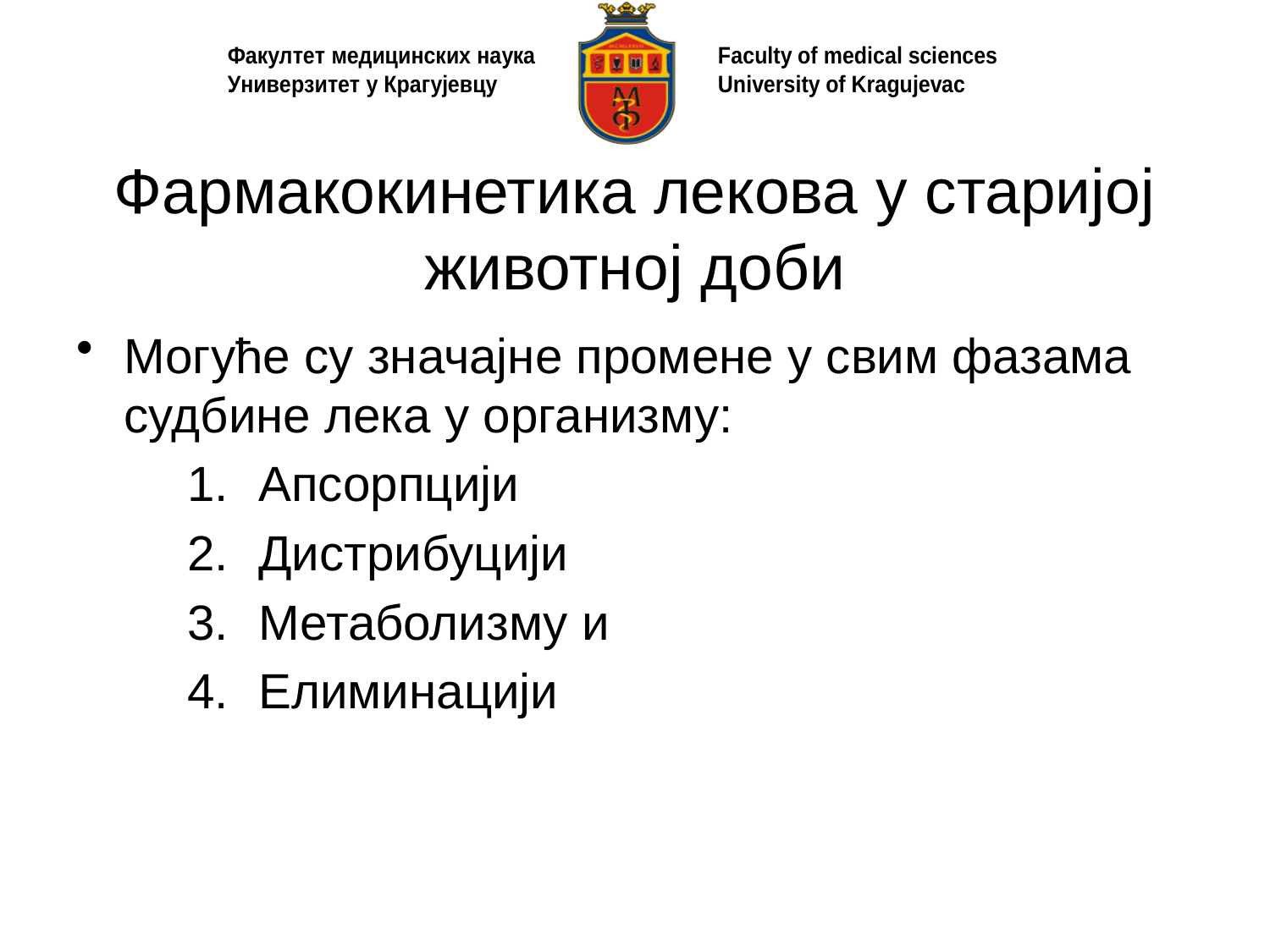

# Фармакокинетика лекова у старијој животној доби
Могуће су значајне промене у свим фазама  судбине лека у организму:
Апсорпцији
Дистрибуцији
Метаболизму и
Елиминацији